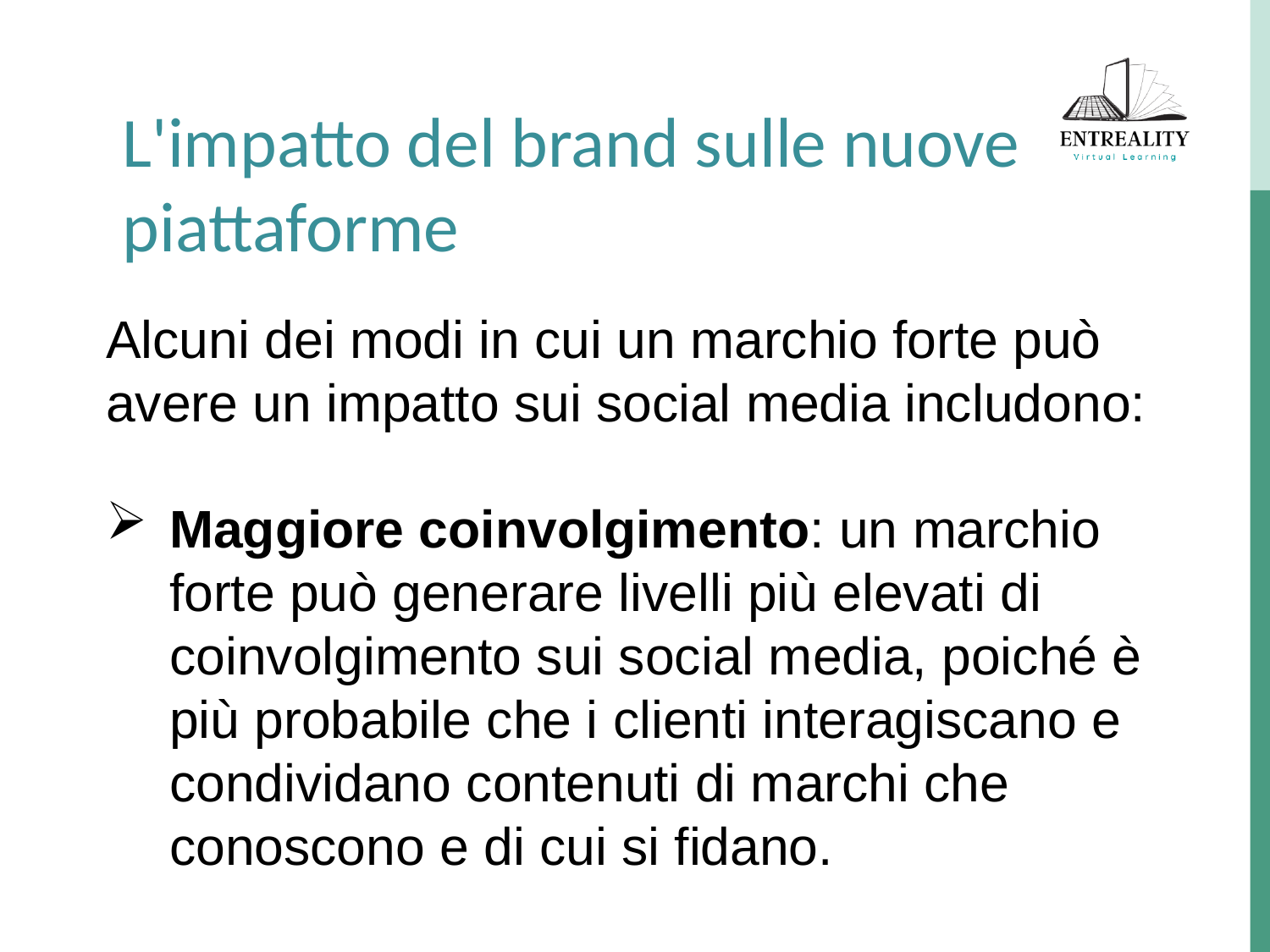

L'impatto del brand sulle nuove piattaforme
Alcuni dei modi in cui un marchio forte può avere un impatto sui social media includono:

Maggiore coinvolgimento: un marchio forte può generare livelli più elevati di coinvolgimento sui social media, poiché è più probabile che i clienti interagiscano e condividano contenuti di marchi che conoscono e di cui si fidano.